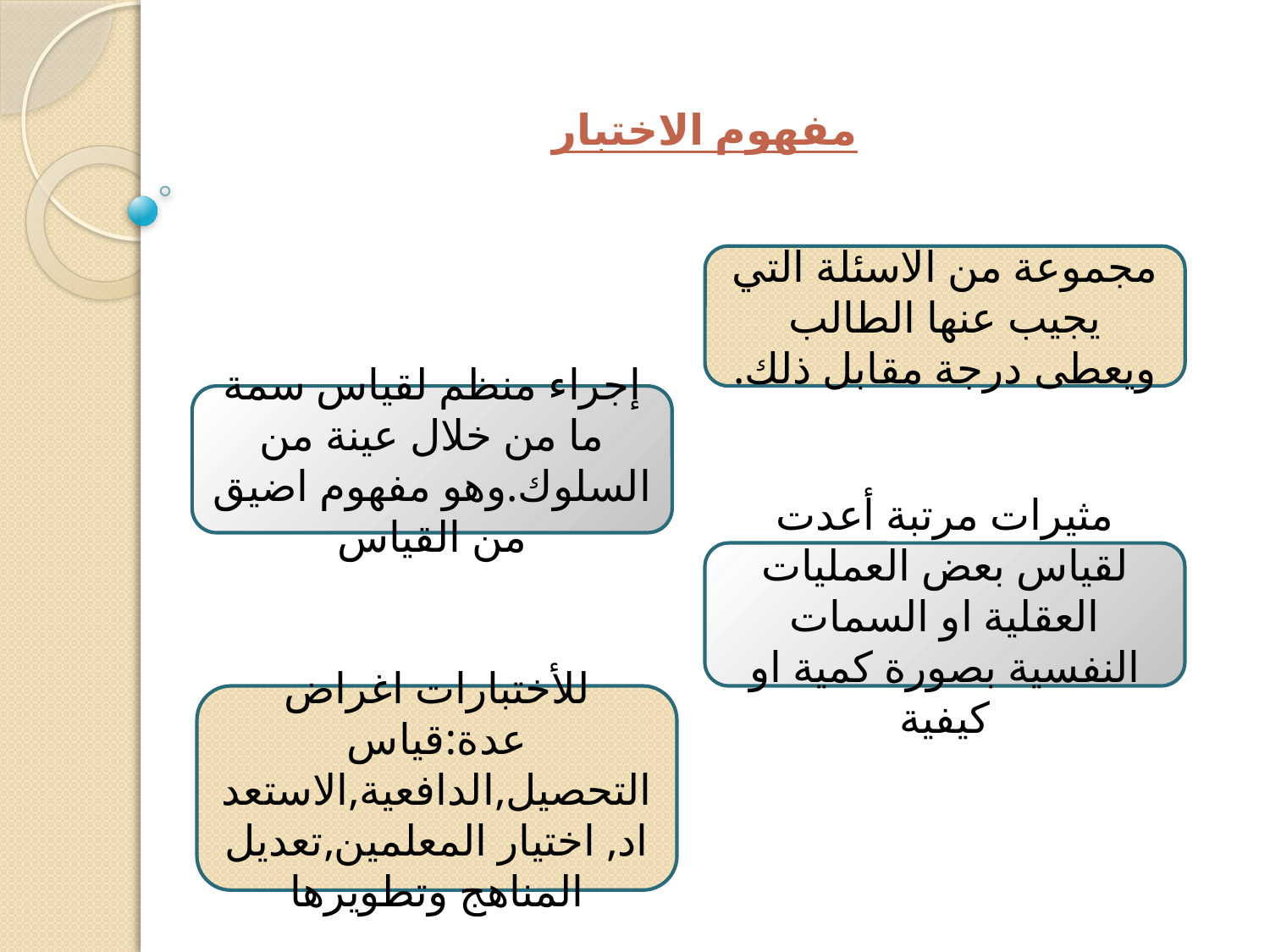

مفهوم الاختبار
مجموعة من الاسئلة التي يجيب عنها الطالب ويعطى درجة مقابل ذلك.
إجراء منظم لقياس سمة ما من خلال عينة من السلوك.وهو مفهوم اضيق من القياس
مثيرات مرتبة أعدت لقياس بعض العمليات العقلية او السمات النفسية بصورة كمية او كيفية
للأختبارات اغراض عدة:قياس التحصيل,الدافعية,الاستعداد, اختيار المعلمين,تعديل المناهج وتطويرها